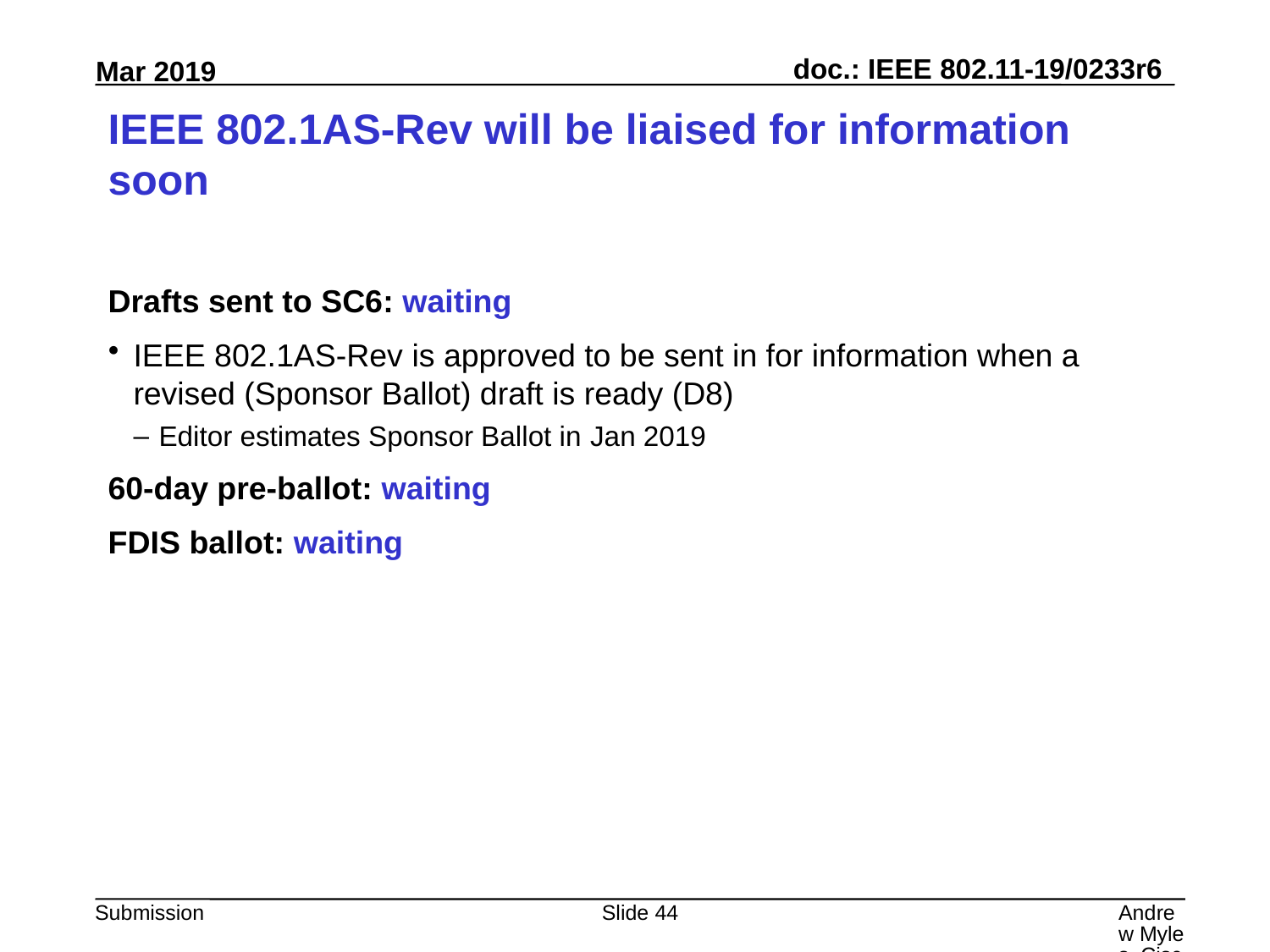

# IEEE 802.1AS-Rev will be liaised for information soon
Drafts sent to SC6: waiting
IEEE 802.1AS-Rev is approved to be sent in for information when a revised (Sponsor Ballot) draft is ready (D8)
Editor estimates Sponsor Ballot in Jan 2019
60-day pre-ballot: waiting
FDIS ballot: waiting
Slide 44
Andrew Myles, Cisco